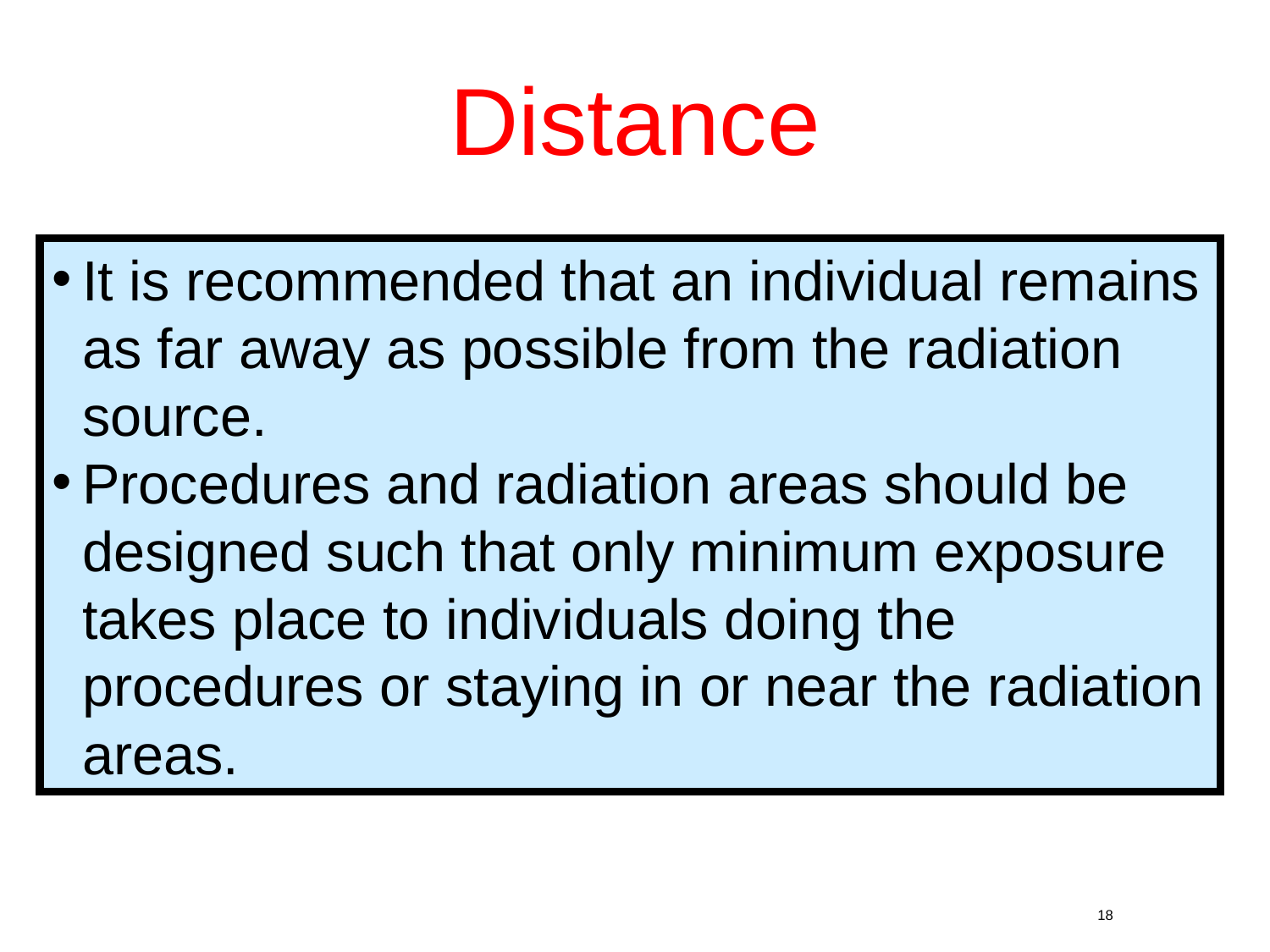

Distance
It is recommended that an individual remains as far away as possible from the radiation source.
Procedures and radiation areas should be designed such that only minimum exposure takes place to individuals doing the procedures or staying in or near the radiation areas.

18